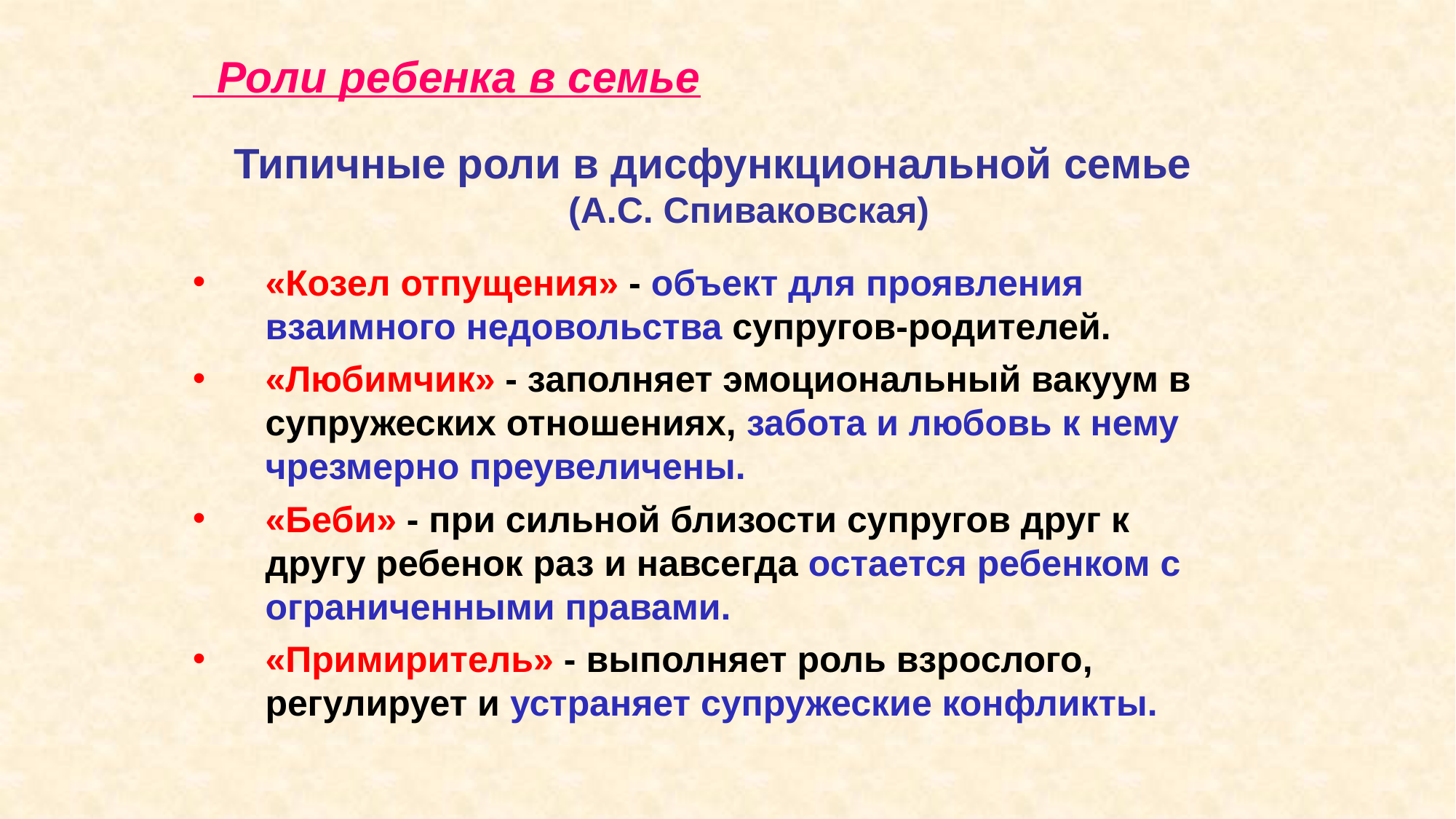

# Роли ребенка в семье

Типичные роли в дисфункциональной семье (А.С. Спиваковская)

«Козел отпущения» - объект для проявления взаимного недовольства супругов-родителей.
«Любимчик» - заполняет эмоциональный вакуум в супружеских отношениях, забота и любовь к нему чрезмерно преувеличены.
«Беби» - при сильной близости супругов друг к другу ребенок раз и навсегда остается ребенком с ограниченными правами.
«Примиритель» - выполняет роль взрослого, регулирует и устраняет супружеские конфликты.